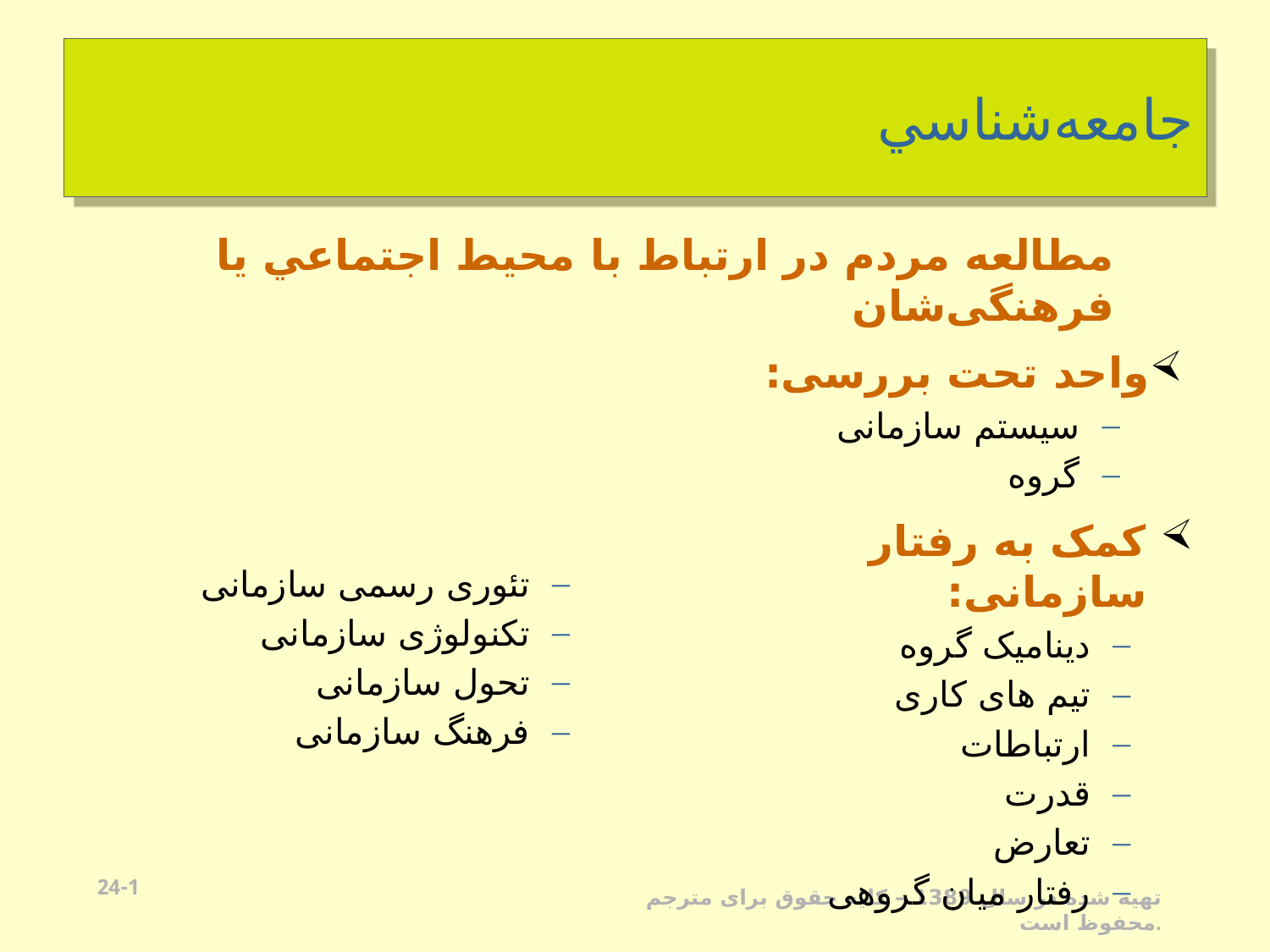

# جامعه‌شناسي
مطالعه مردم در ارتباط با محيط اجتماعي يا فرهنگی‌شان
واحد تحت بررسی:
سیستم سازمانی
گروه

تئوری رسمی سازمانی
تکنولوژی سازمانی
تحول سازمانی
فرهنگ سازمانی
کمک به رفتار سازمانی:
دینامیک گروه
تیم های کاری
ارتباطات
قدرت
تعارض
رفتار میان گروهی

1-24